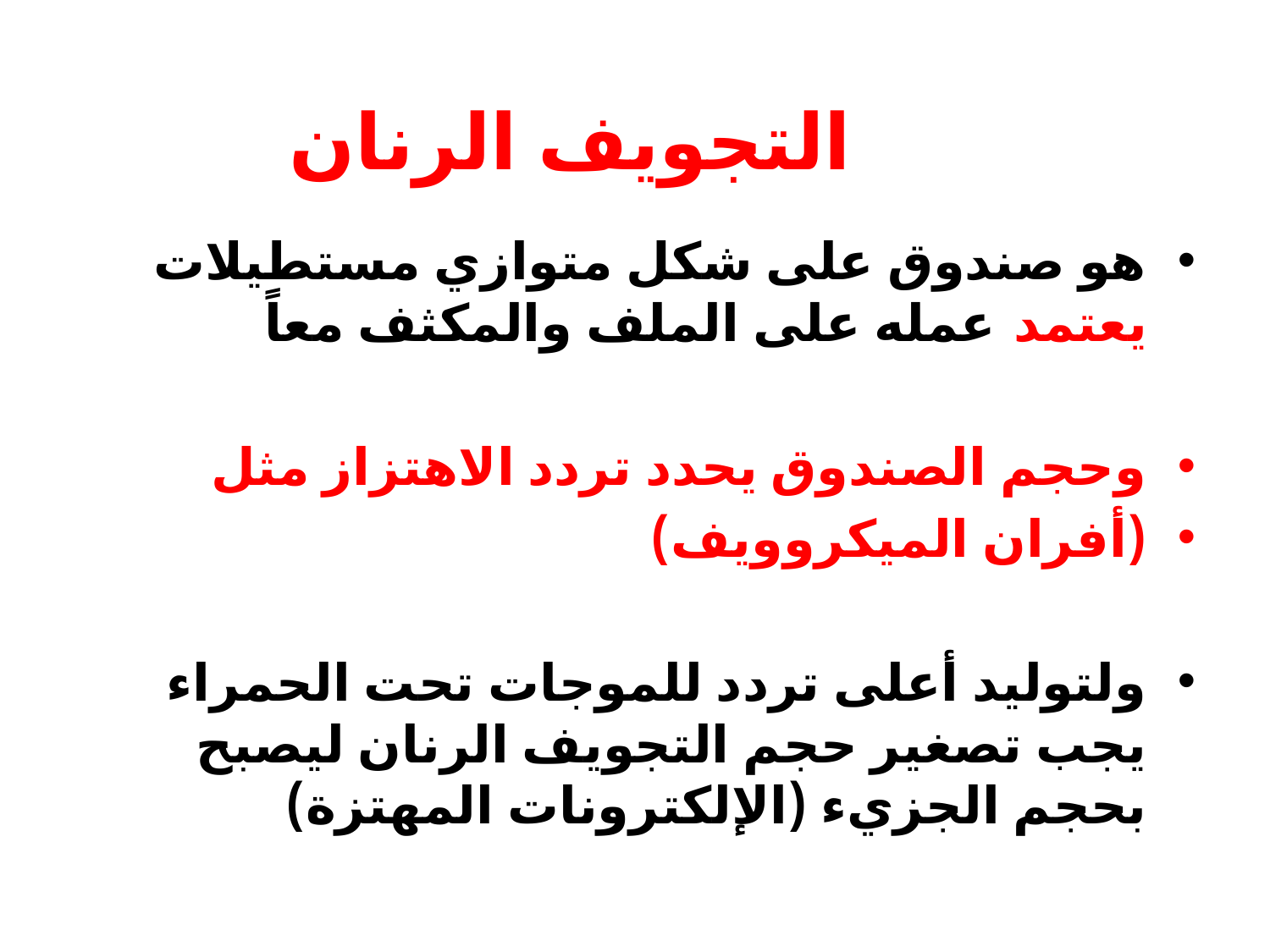

التجويف الرنان
هو صندوق على شكل متوازي مستطيلات يعتمد عمله على الملف والمكثف معاً

وحجم الصندوق يحدد تردد الاهتزاز مثل
(أفران الميكروويف)

ولتوليد أعلى تردد للموجات تحت الحمراء يجب تصغير حجم التجويف الرنان ليصبح بحجم الجزيء (الإلكترونات المهتزة)